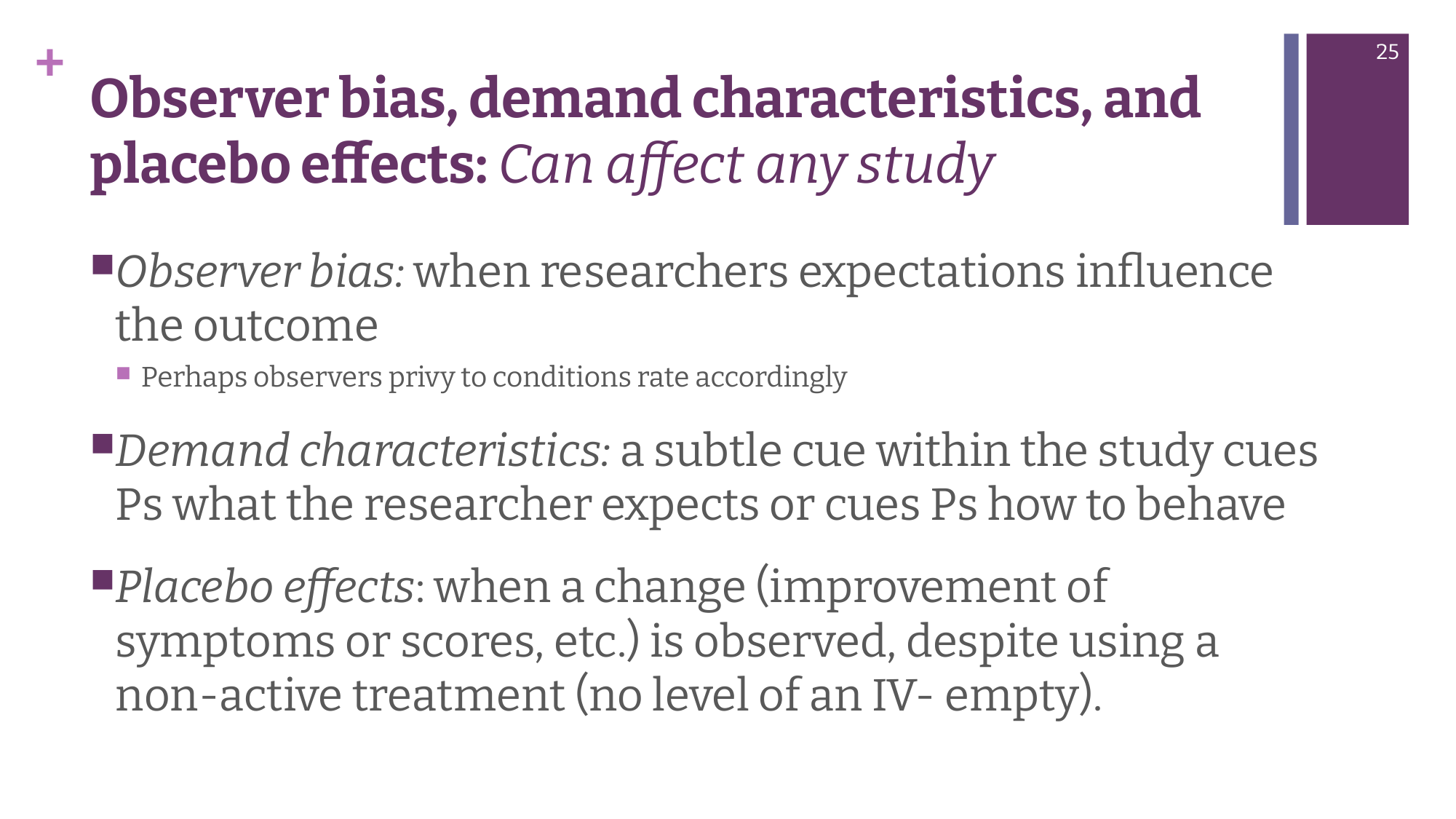

25
# Observer bias, demand characteristics, and placebo effects: Can affect any study
Observer bias: when researchers expectations influence the outcome
Perhaps observers privy to conditions rate accordingly
Demand characteristics: a subtle cue within the study cues Ps what the researcher expects or cues Ps how to behave
Placebo effects: when a change (improvement of symptoms or scores, etc.) is observed, despite using a non-active treatment (no level of an IV- empty).